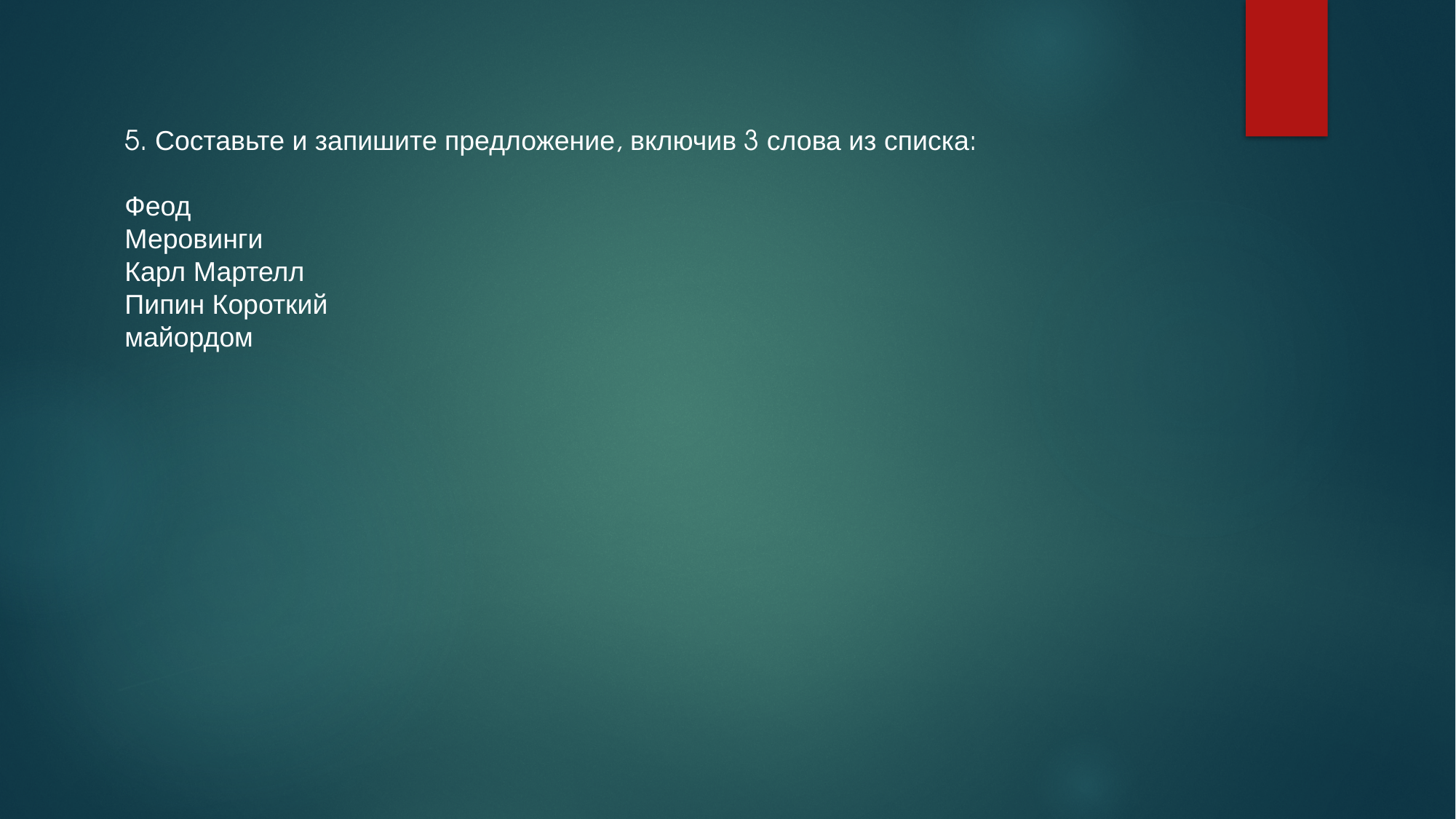

5. Составьте и запишите предложение, включив 3 слова из списка:

Феод
Меровинги
Карл Мартелл
Пипин Короткий
майордом